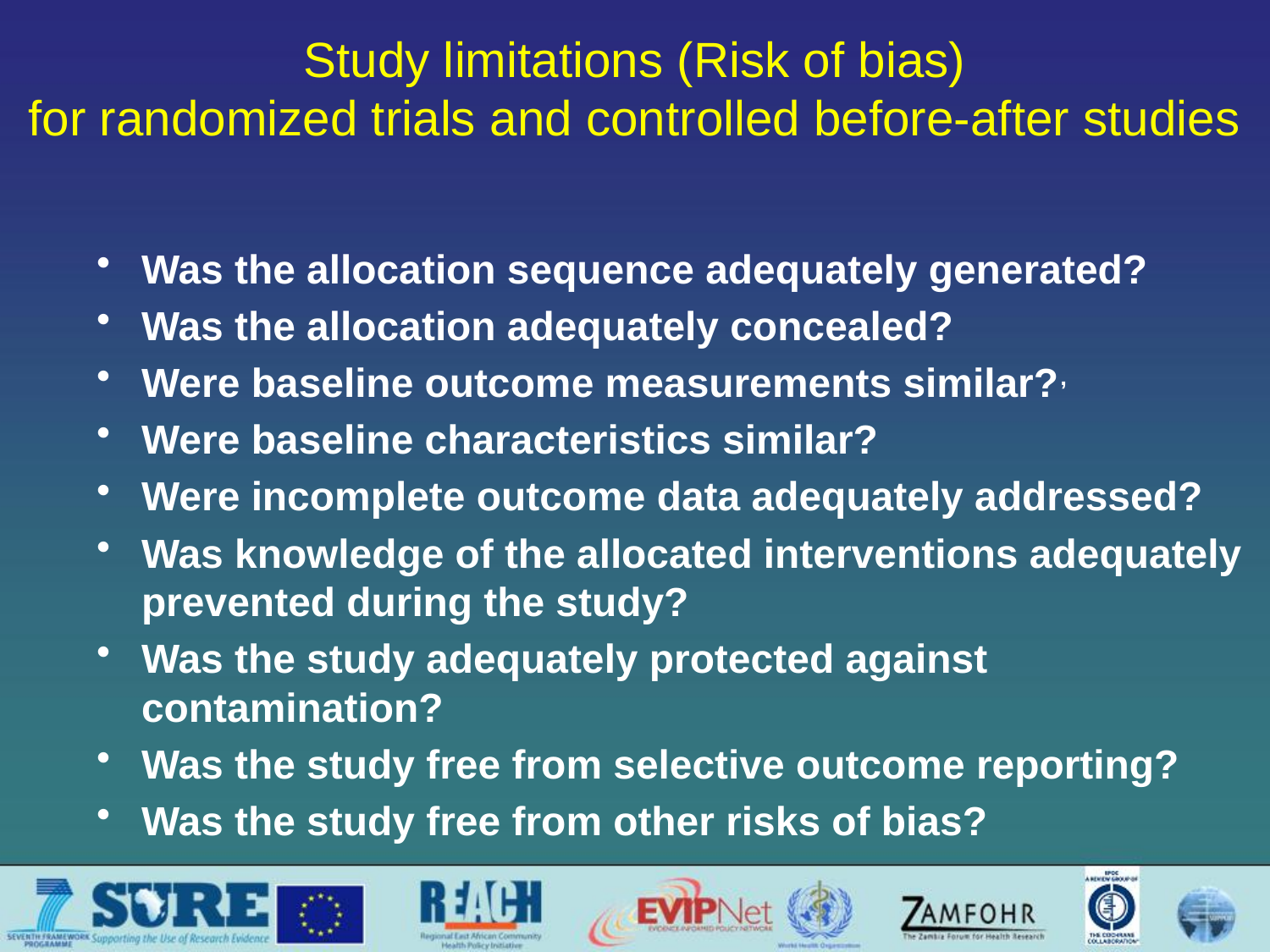

# Study limitations (Risk of bias) for randomized trials and controlled before-after studies

Was the allocation sequence adequately generated?
Was the allocation adequately concealed?
Were baseline outcome measurements similar?,
Were baseline characteristics similar?
Were incomplete outcome data adequately addressed?
Was knowledge of the allocated interventions adequately prevented during the study?
Was the study adequately protected against contamination?
Was the study free from selective outcome reporting?
Was the study free from other risks of bias?